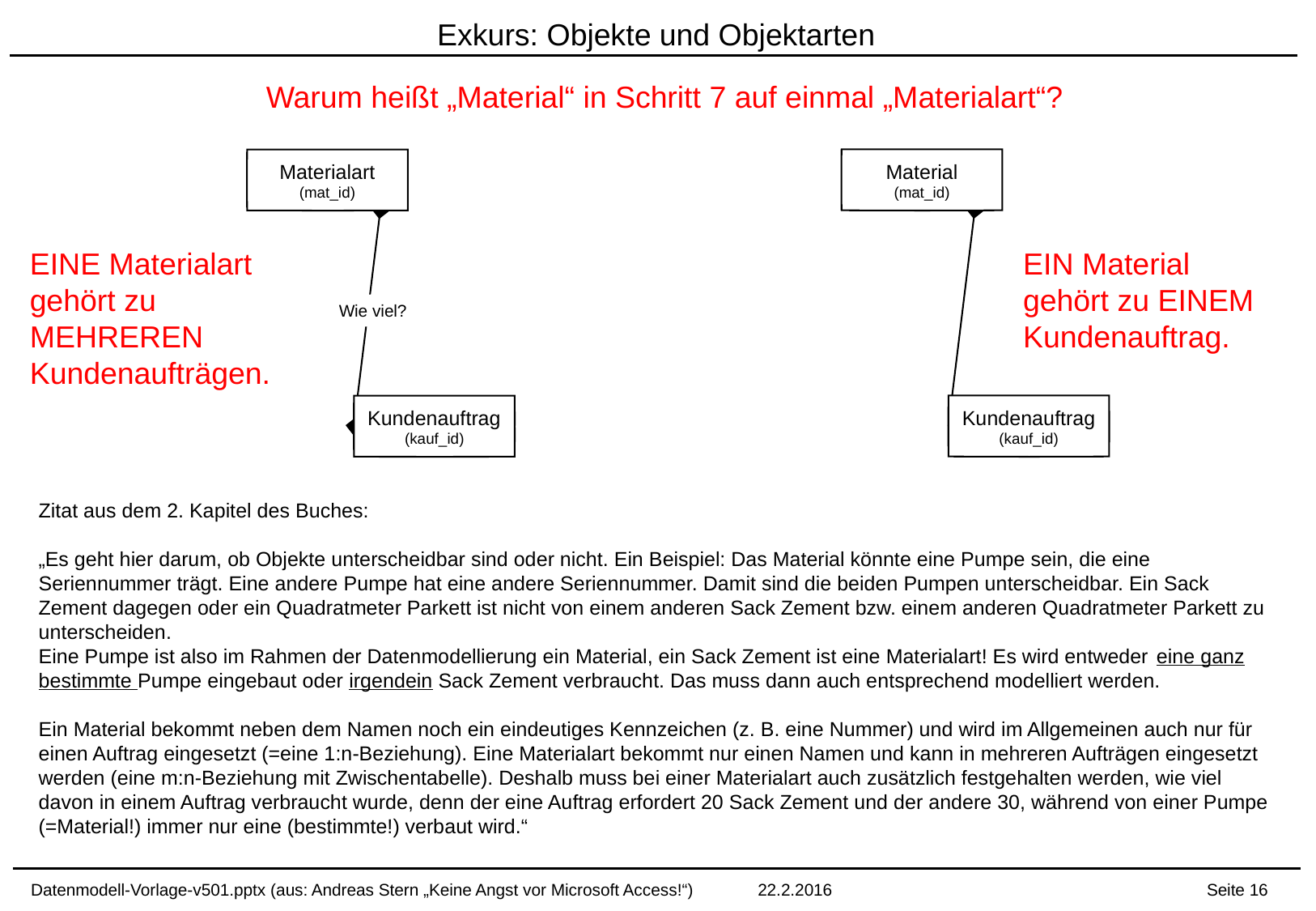

# Exkurs: Objekte und Objektarten
Warum heißt „Material“ in Schritt 7 auf einmal „Materialart“?
Material
(mat_id)
Materialart
(mat_id)
EINE Materialart gehört zu MEHREREN Kundenaufträgen.
EIN Material gehört zu EINEM Kundenauftrag.
Wie viel?
Kundenauftrag
(kauf_id)
Kundenauftrag
(kauf_id)
Zitat aus dem 2. Kapitel des Buches:

„Es geht hier darum, ob Objekte unterscheidbar sind oder nicht. Ein Beispiel: Das Material könnte eine Pumpe sein, die eine Seriennummer trägt. Eine andere Pumpe hat eine andere Seriennummer. Damit sind die beiden Pumpen unterscheidbar. Ein Sack Zement dagegen oder ein Quadratmeter Parkett ist nicht von einem anderen Sack Zement bzw. einem anderen Quadratmeter Parkett zu unterscheiden.
Eine Pumpe ist also im Rahmen der Datenmodellierung ein Material, ein Sack Zement ist eine Materialart! Es wird entweder eine ganz bestimmte Pumpe eingebaut oder irgendein Sack Zement verbraucht. Das muss dann auch entsprechend modelliert werden.

Ein Material bekommt neben dem Namen noch ein eindeutiges Kennzeichen (z. B. eine Nummer) und wird im Allgemeinen auch nur für einen Auftrag eingesetzt (=eine 1:n-Beziehung). Eine Materialart bekommt nur einen Namen und kann in mehreren Aufträgen eingesetzt werden (eine m:n-Beziehung mit Zwischentabelle). Deshalb muss bei einer Materialart auch zusätzlich festgehalten werden, wie viel davon in einem Auftrag verbraucht wurde, denn der eine Auftrag erfordert 20 Sack Zement und der andere 30, während von einer Pumpe (=Material!) immer nur eine (bestimmte!) verbaut wird.“